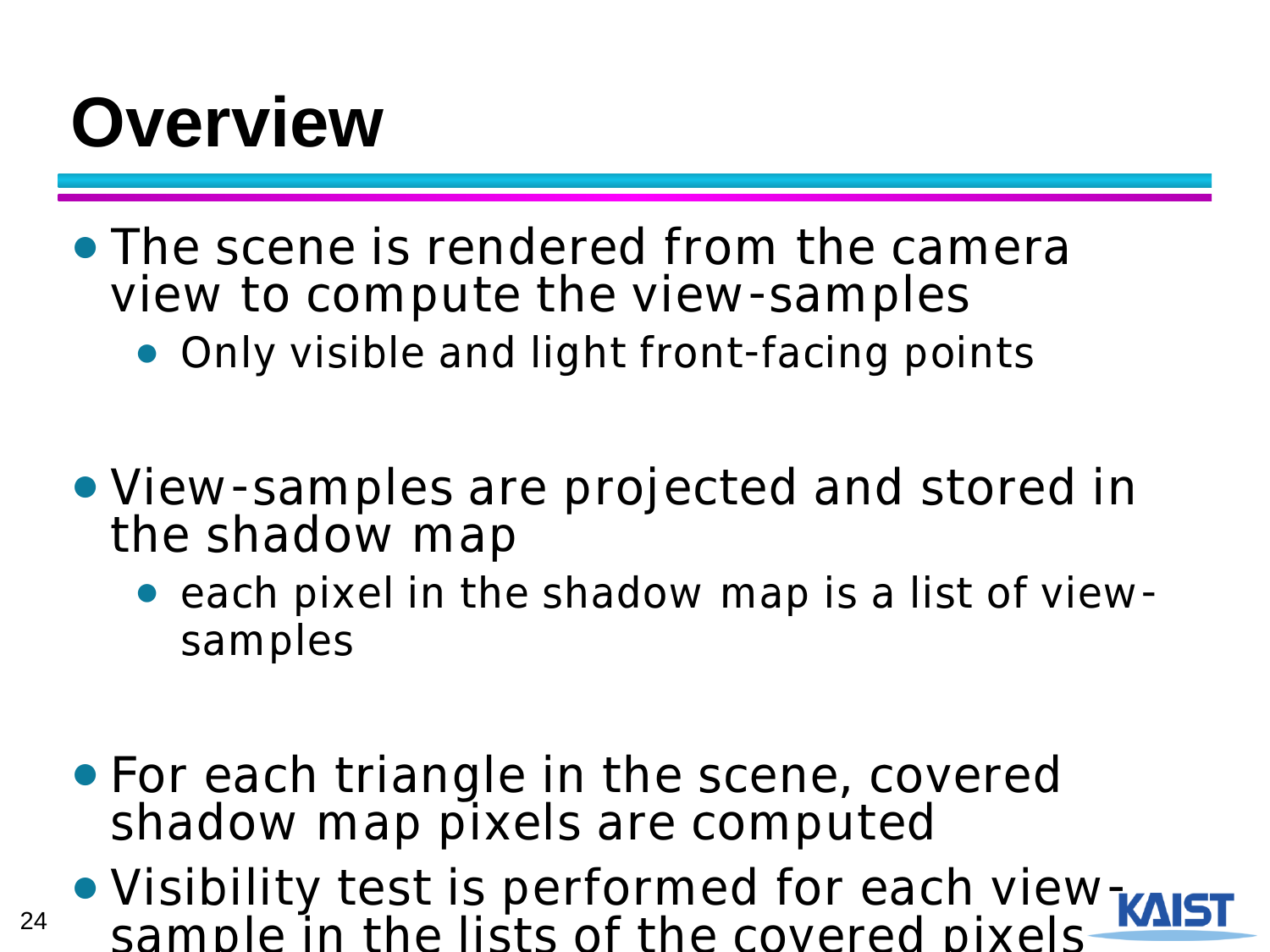

# Overview
The scene is rendered from the camera view to compute the view-samples
Only visible and light front-facing points

View-samples are projected and stored in the shadow map
each pixel in the shadow map is a list of view-samples

For each triangle in the scene, covered shadow map pixels are computed
Visibility test is performed for each view-sample in the lists of the covered pixels